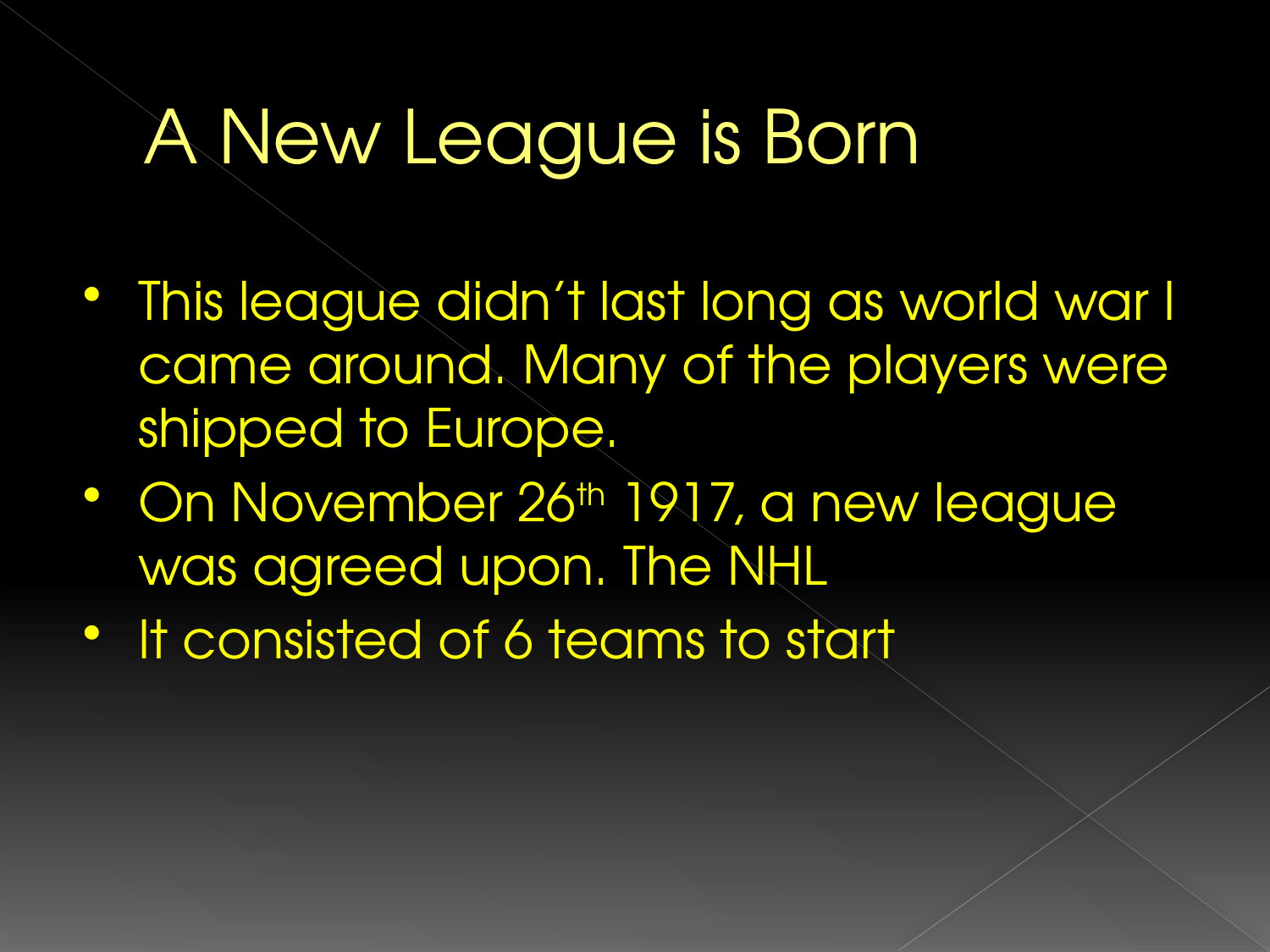

# A New League is Born
This league didn’t last long as world war I came around. Many of the players were shipped to Europe.
On November 26th 1917, a new league was agreed upon. The NHL
It consisted of 6 teams to start